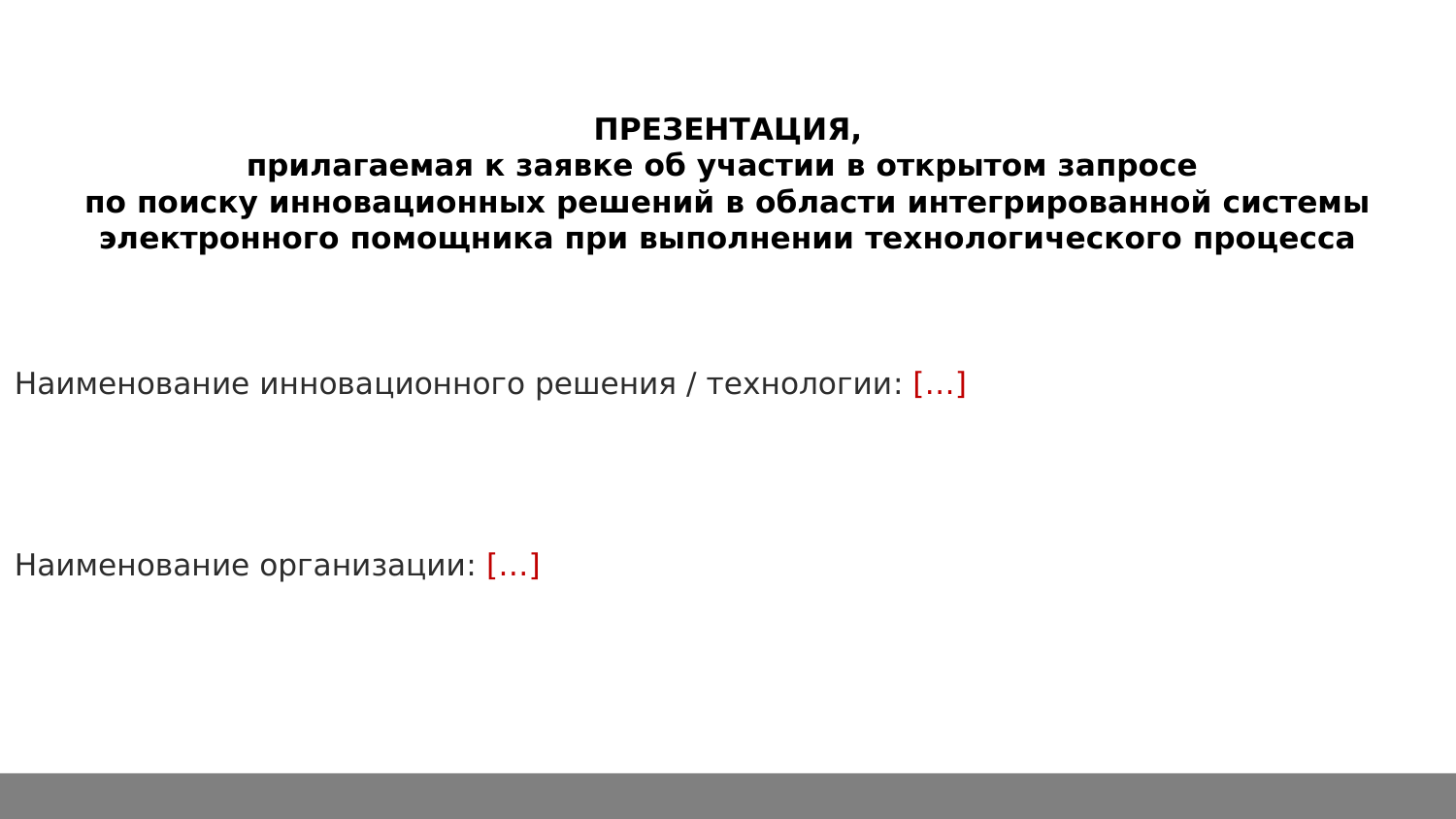

ПРЕЗЕНТАЦИЯ,
прилагаемая к заявке об участии в открытом запросе
по поиску инновационных решений в области интегрированной системы электронного помощника при выполнении технологического процесса

Наименование инновационного решения / технологии: […]

Наименование организации: […]